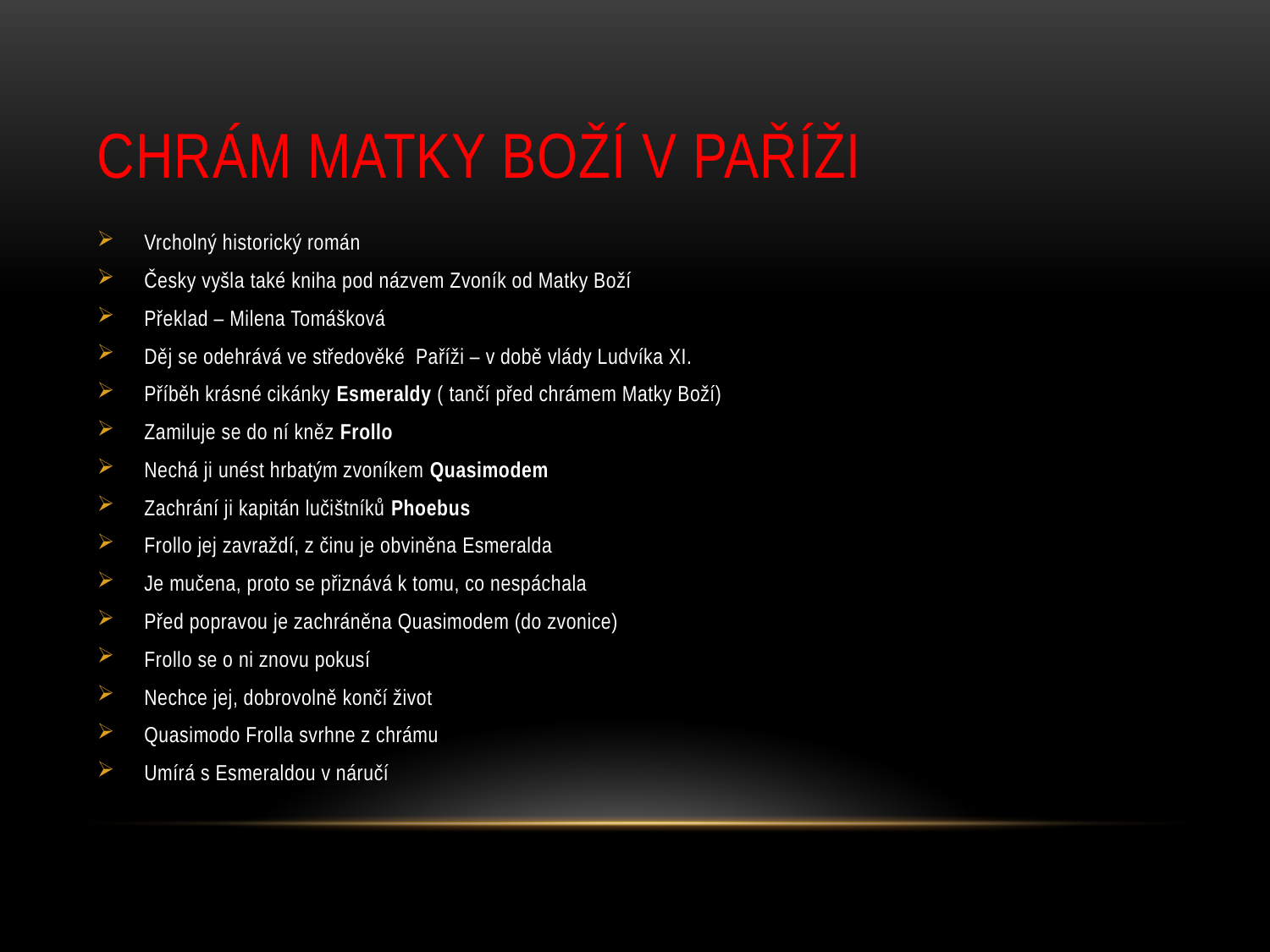

# Chrám Matky Boží v Paříži
Vrcholný historický román
Česky vyšla také kniha pod názvem Zvoník od Matky Boží
Překlad – Milena Tomášková
Děj se odehrává ve středověké  Paříži – v době vlády Ludvíka XI.
Příběh krásné cikánky Esmeraldy ( tančí před chrámem Matky Boží)
Zamiluje se do ní kněz Frollo
Nechá ji unést hrbatým zvoníkem Quasimodem
Zachrání ji kapitán lučištníků Phoebus
Frollo jej zavraždí, z činu je obviněna Esmeralda
Je mučena, proto se přiznává k tomu, co nespáchala
Před popravou je zachráněna Quasimodem (do zvonice)
Frollo se o ni znovu pokusí
Nechce jej, dobrovolně končí život
Quasimodo Frolla svrhne z chrámu
Umírá s Esmeraldou v náručí